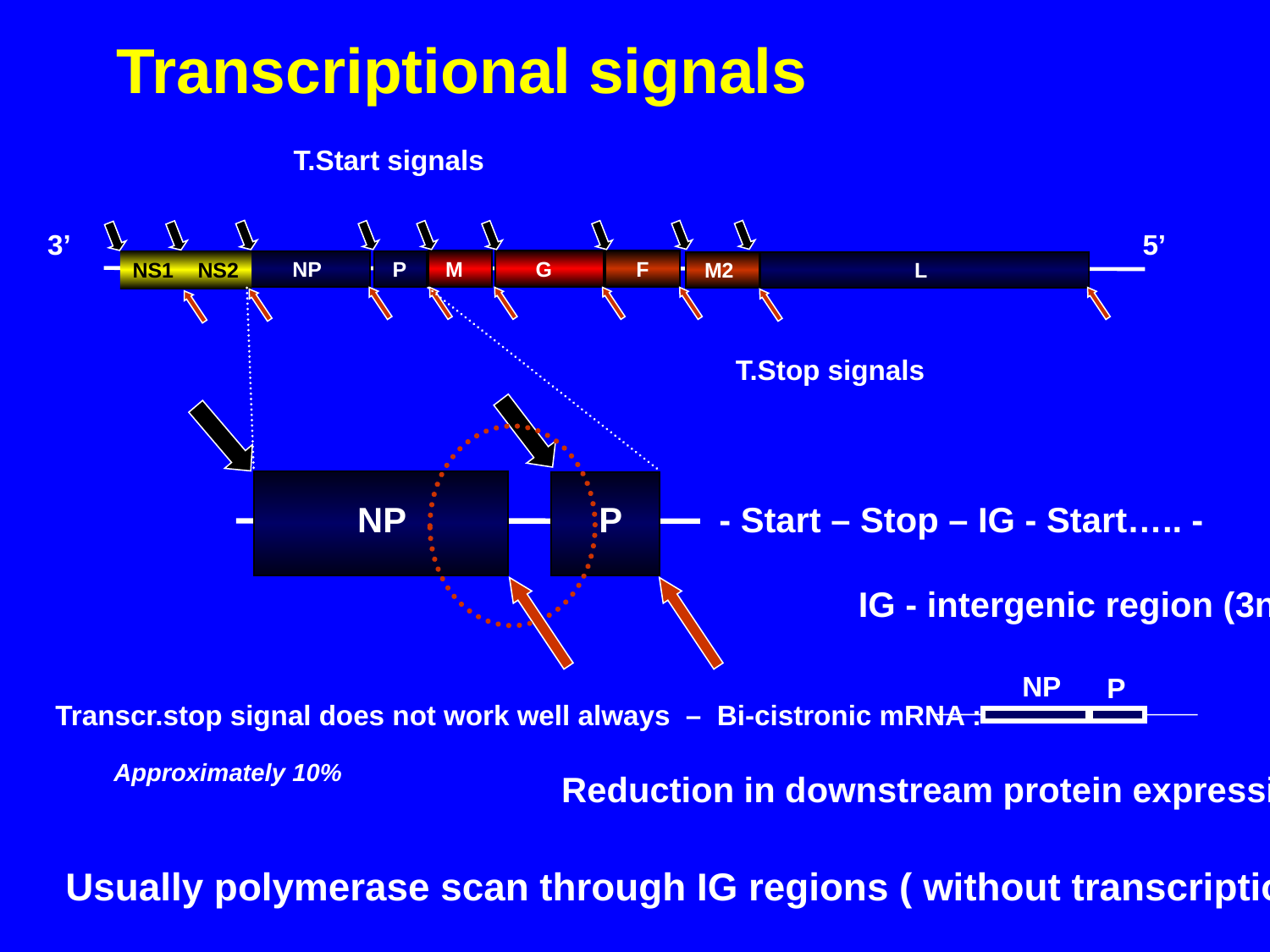

Transcriptional signals
T.Start signals
3’

5’

NP
P
M
G
F

NS1

NS2

M2

L

T.Stop signals

NP
P
- Start – Stop – IG - Start….. -

IG - intergenic region (3n)
NP
P
Transcr.stop signal does not work well always  –  Bi-cistronic mRNA :

Approximately 10%
Reduction in downstream protein expression
Usually polymerase scan through IG regions ( without transcription)